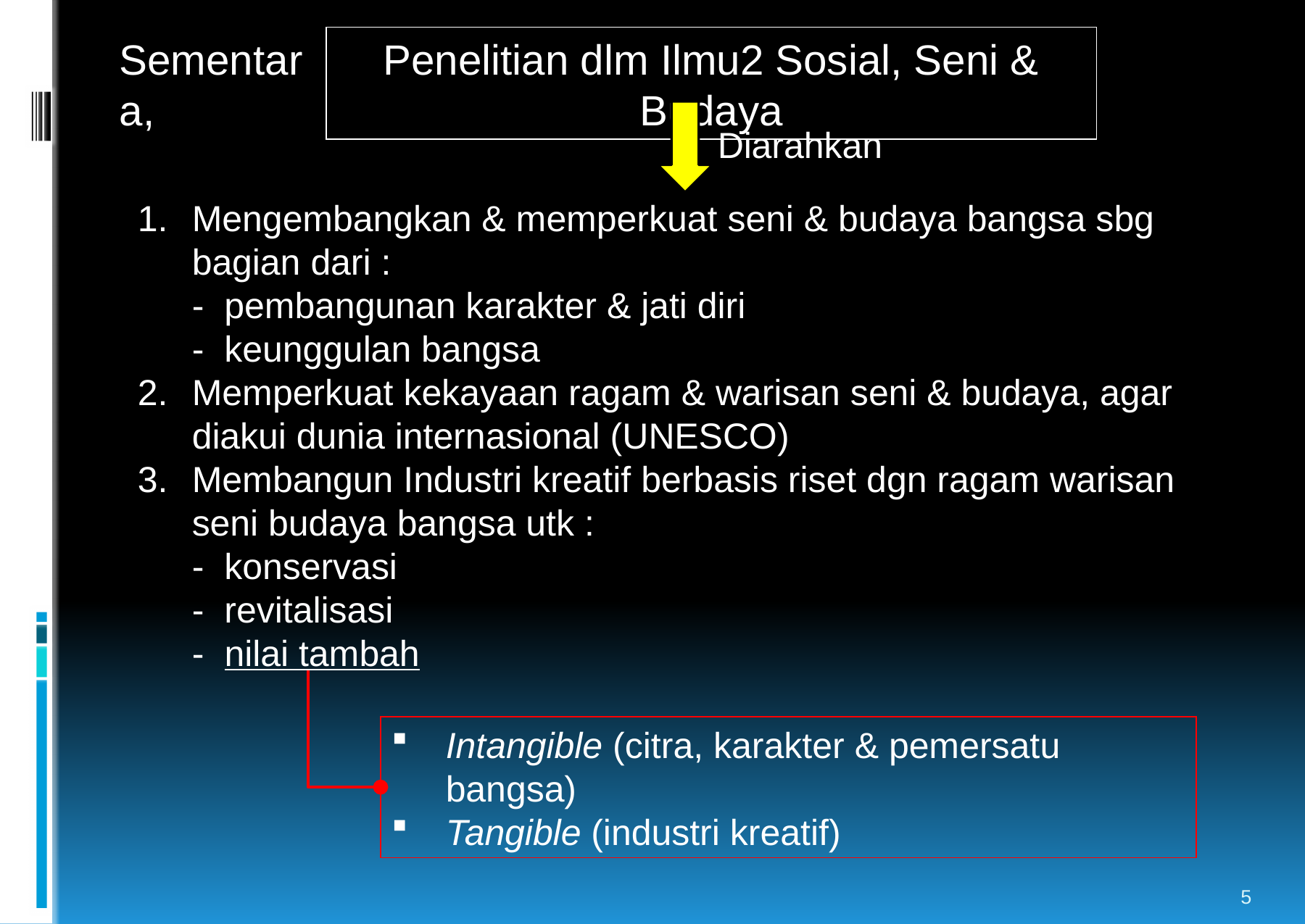

Sementara,
Penelitian dlm Ilmu2 Sosial, Seni & Budaya

Diarahkan
Mengembangkan & memperkuat seni & budaya bangsa sbg bagian dari :
	-  pembangunan karakter & jati diri
	-  keunggulan bangsa
Memperkuat kekayaan ragam & warisan seni & budaya, agar diakui dunia internasional (UNESCO)
Membangun Industri kreatif berbasis riset dgn ragam warisan seni budaya bangsa utk :
	-  konservasi
	-  revitalisasi
	-  nilai tambah
Intangible (citra, karakter & pemersatu bangsa)
Tangible (industri kreatif)
5